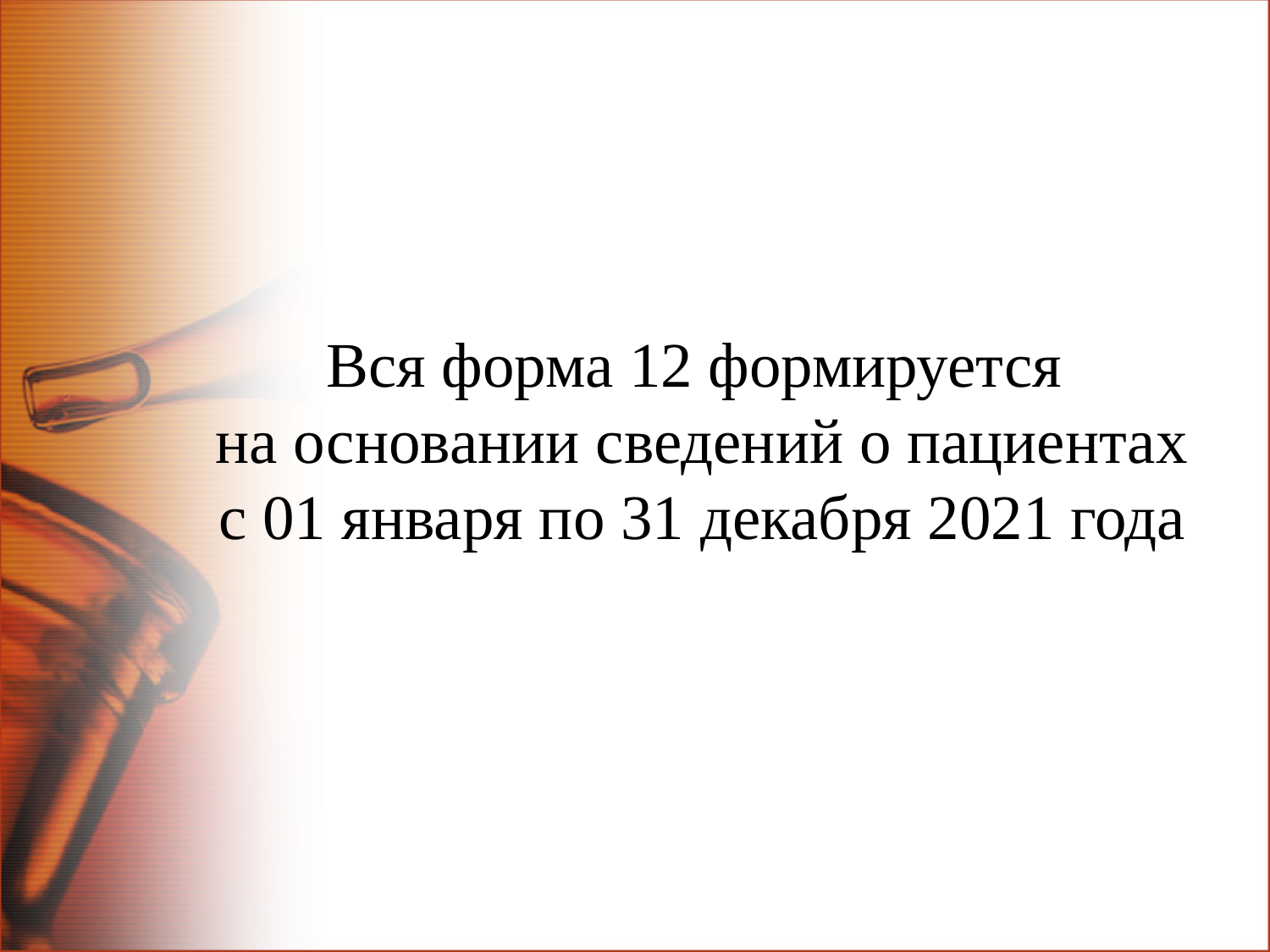

Вся форма 12 формируется
на основании сведений о пациентах
с 01 января по 31 декабря 2021 года